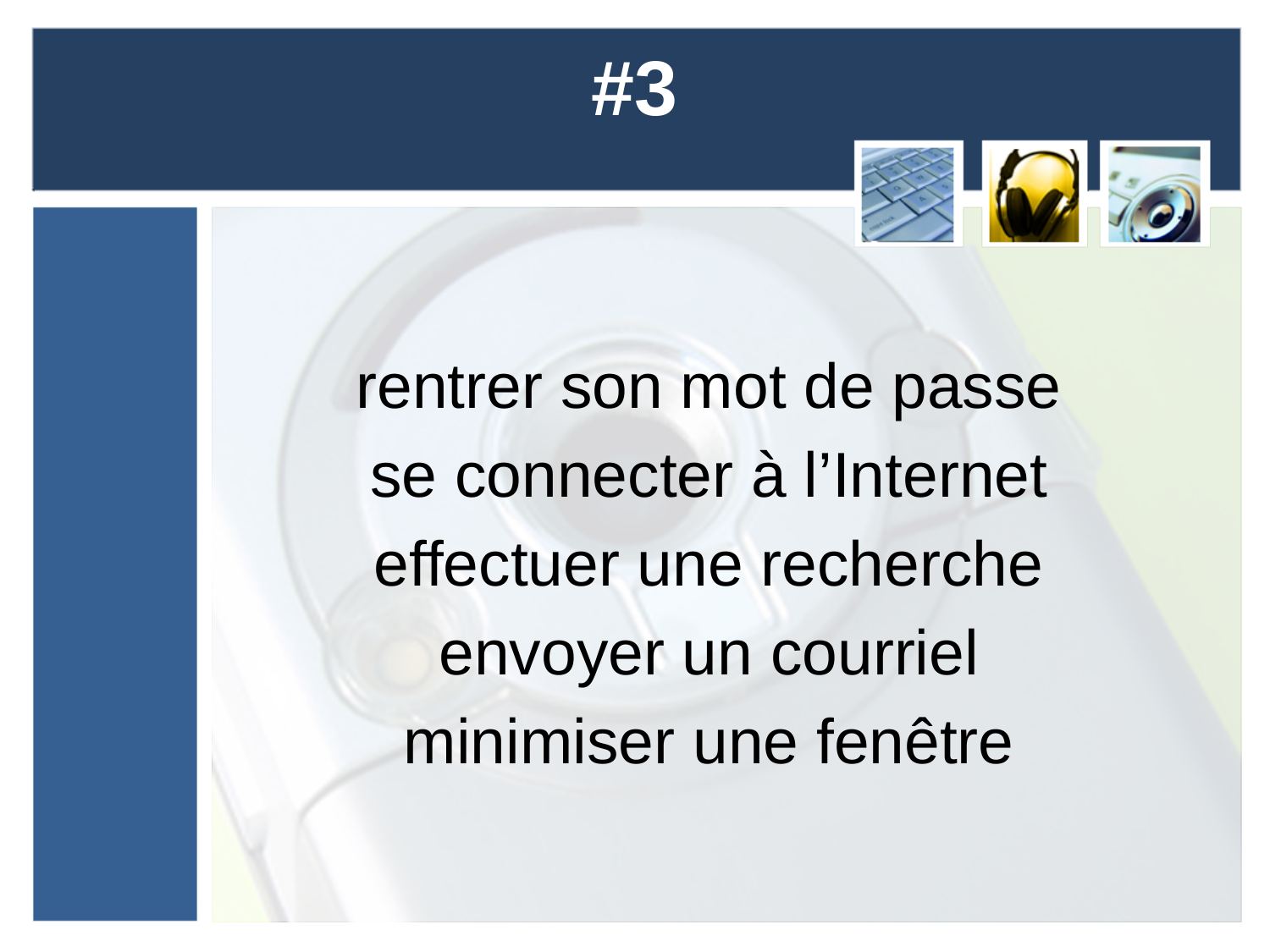

# #3
rentrer son mot de passe
se connecter à l’Internet
effectuer une recherche
envoyer un courriel
minimiser une fenêtre